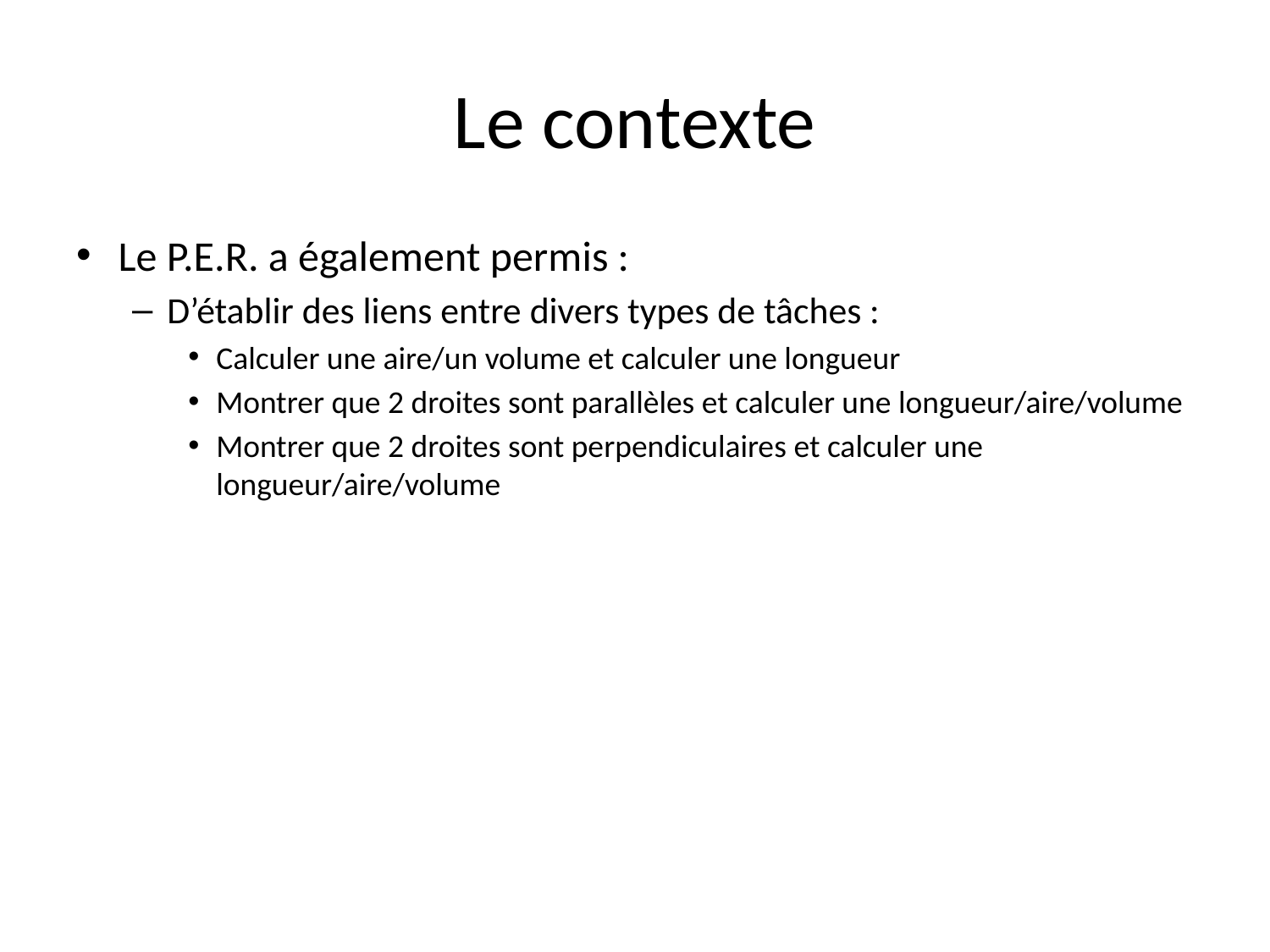

# Le contexte
Le P.E.R. a également permis :
D’établir des liens entre divers types de tâches :
Calculer une aire/un volume et calculer une longueur
Montrer que 2 droites sont parallèles et calculer une longueur/aire/volume
Montrer que 2 droites sont perpendiculaires et calculer une longueur/aire/volume